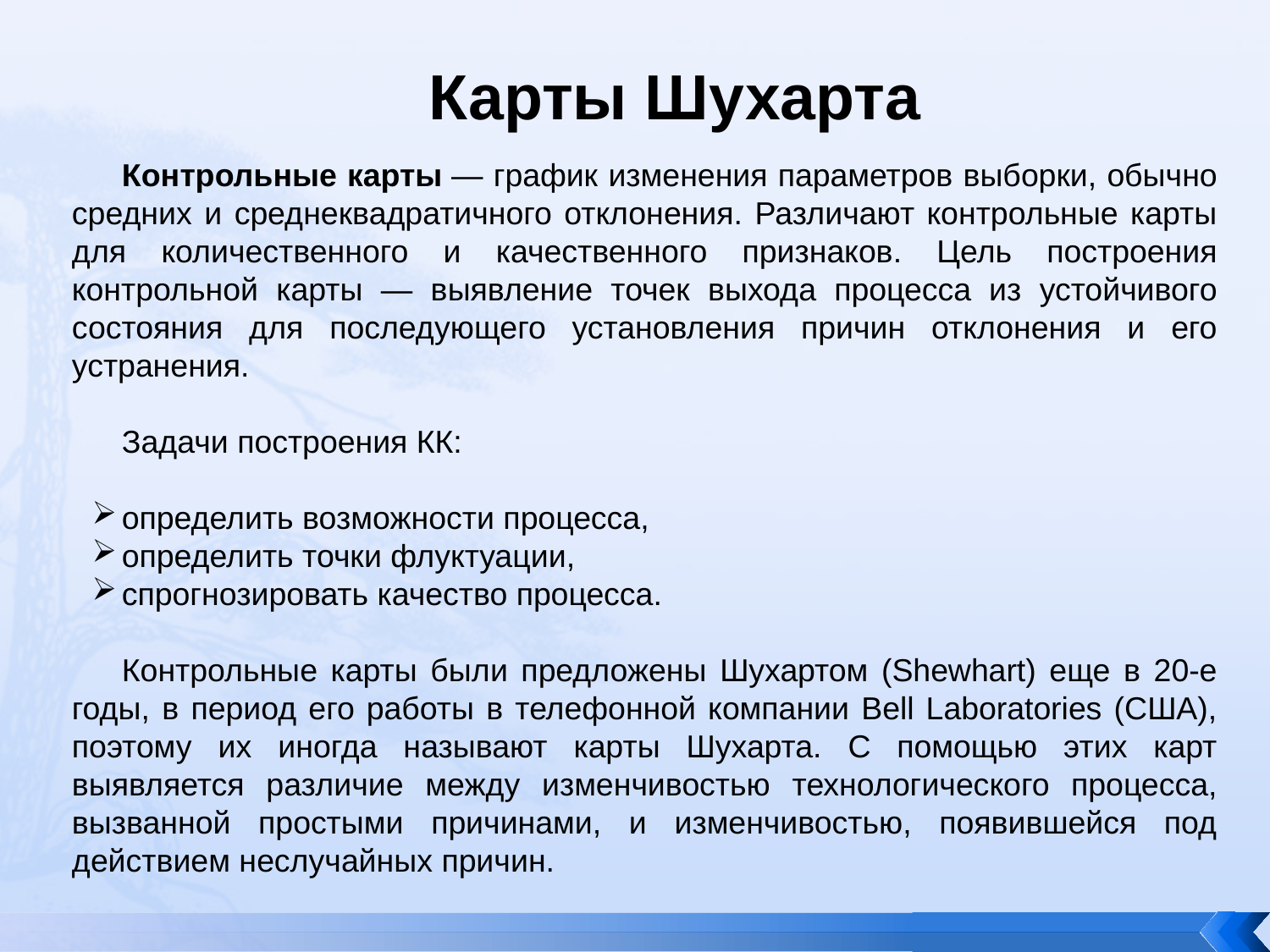

# Карты Шухарта
Контрольные карты — график изменения параметров выборки, обычно средних и среднеквадратичного отклонения. Различают контрольные карты для количественного и качественного признаков. Цель построения контрольной карты — выявление точек выхода процесса из устойчивого состояния для последующего установления причин отклонения и его устранения.

Задачи построения КК:

определить возможности процесса,
определить точки флуктуации,
спрогнозировать качество процесса.

Контрольные карты были предложены Шухартом (Shewhart) еще в 20-е годы, в период его работы в телефонной компании Bell Laboratories (США), поэтому их иногда называют карты Шухарта. С помощью этих карт выявляется различие между изменчивостью технологического процесса, вызванной простыми причинами, и изменчивостью, появившейся под действием неслучайных причин.